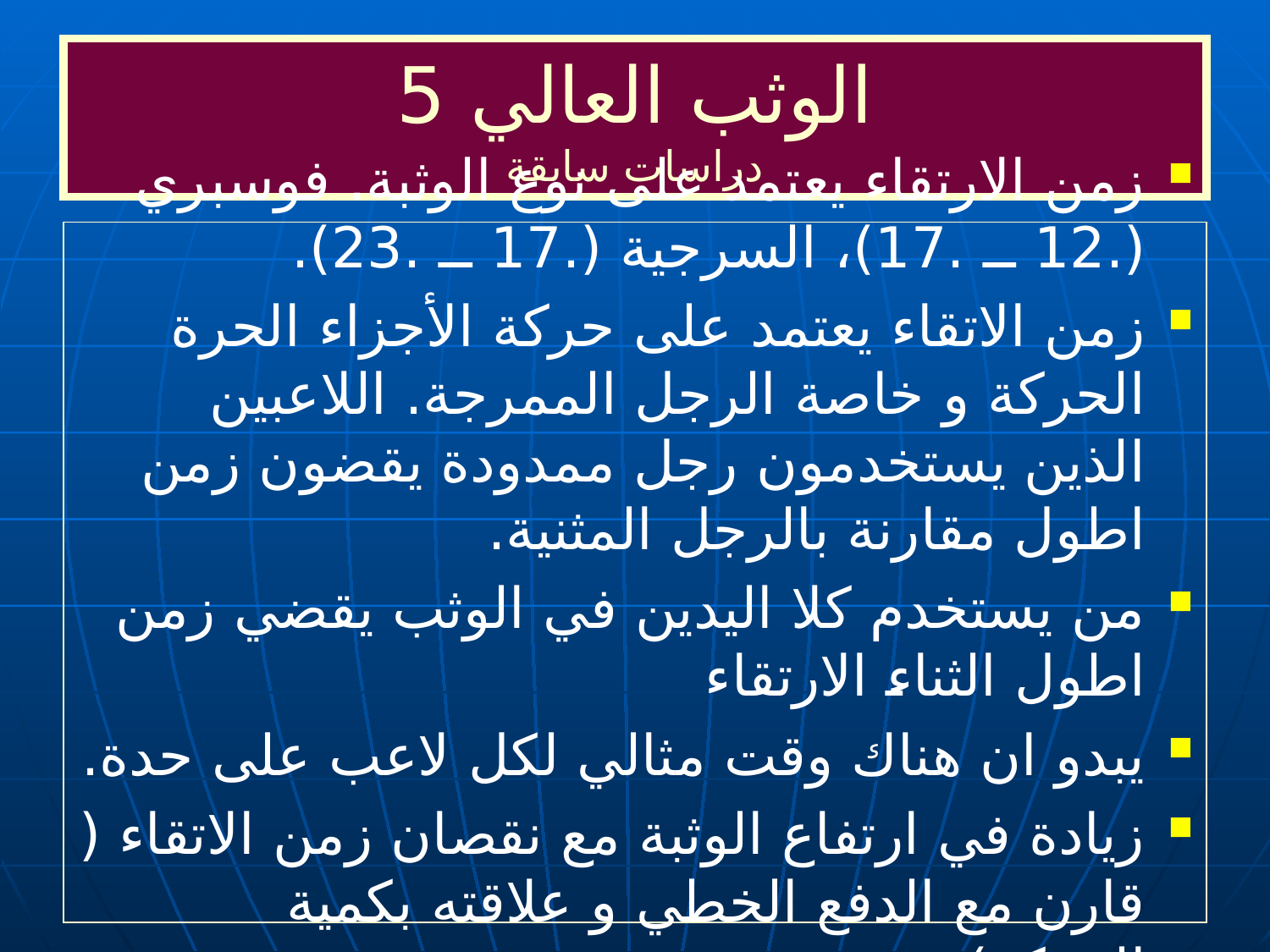

# الوثب العالي 5 دراسات سابقة
زمن الارتقاء يعتمد على نوع الوثبة. فوسبري (.12 ــ .17)، السرجية (.17 ــ .23).
زمن الاتقاء يعتمد على حركة الأجزاء الحرة الحركة و خاصة الرجل الممرجة. اللاعبين الذين يستخدمون رجل ممدودة يقضون زمن اطول مقارنة بالرجل المثنية.
من يستخدم كلا اليدين في الوثب يقضي زمن اطول الثناء الارتقاء
يبدو ان هناك وقت مثالي لكل لاعب على حدة.
زيادة في ارتفاع الوثبة مع نقصان زمن الاتقاء ( قارن مع الدفع الخطي و علاقته بكمية الحركة).